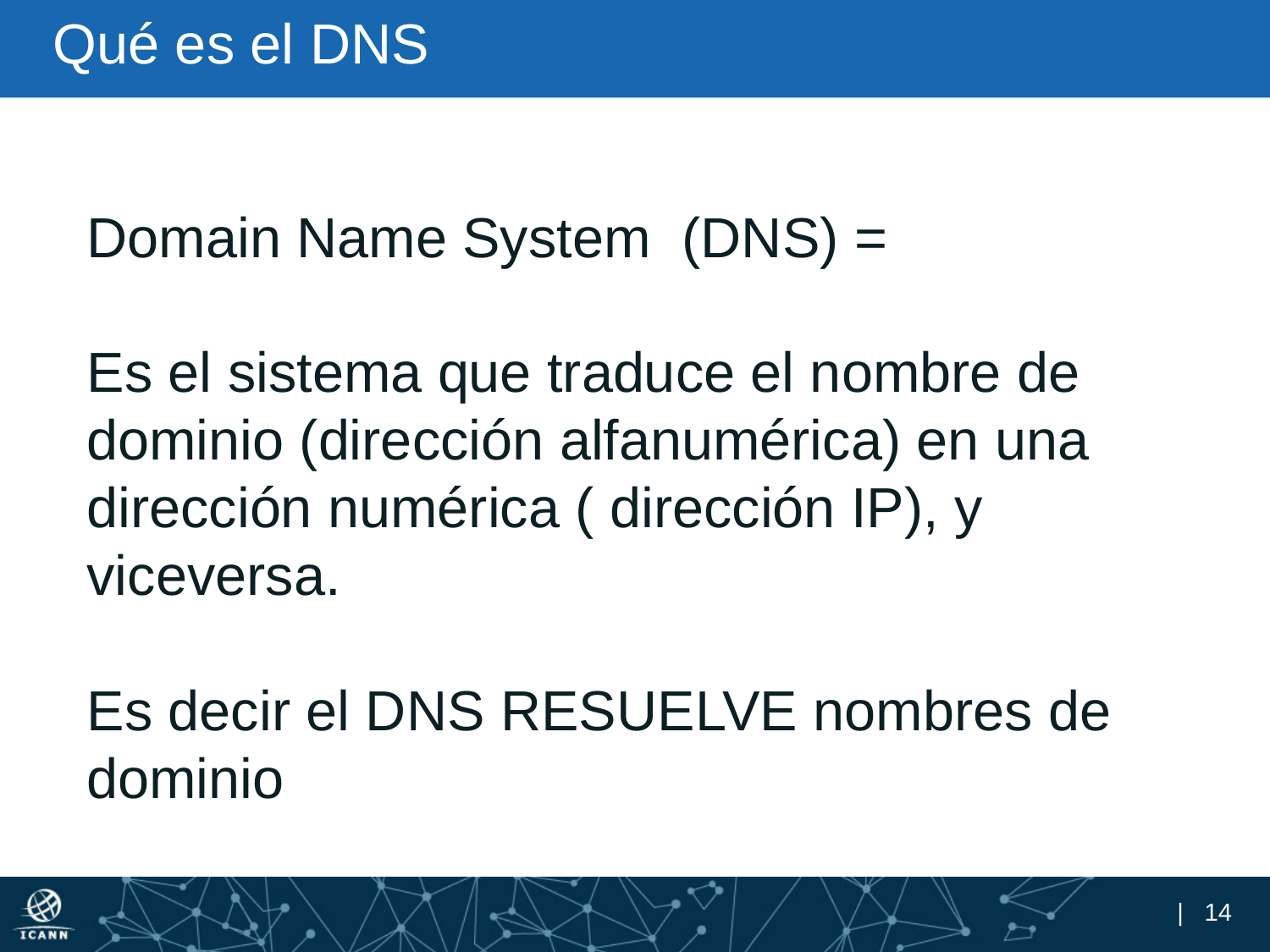

# Qué es el DNS
Domain Name System  (DNS) =

Es el sistema que traduce el nombre de dominio (dirección alfanumérica) en una dirección numérica ( dirección IP), y viceversa.

Es decir el DNS RESUELVE nombres de dominio